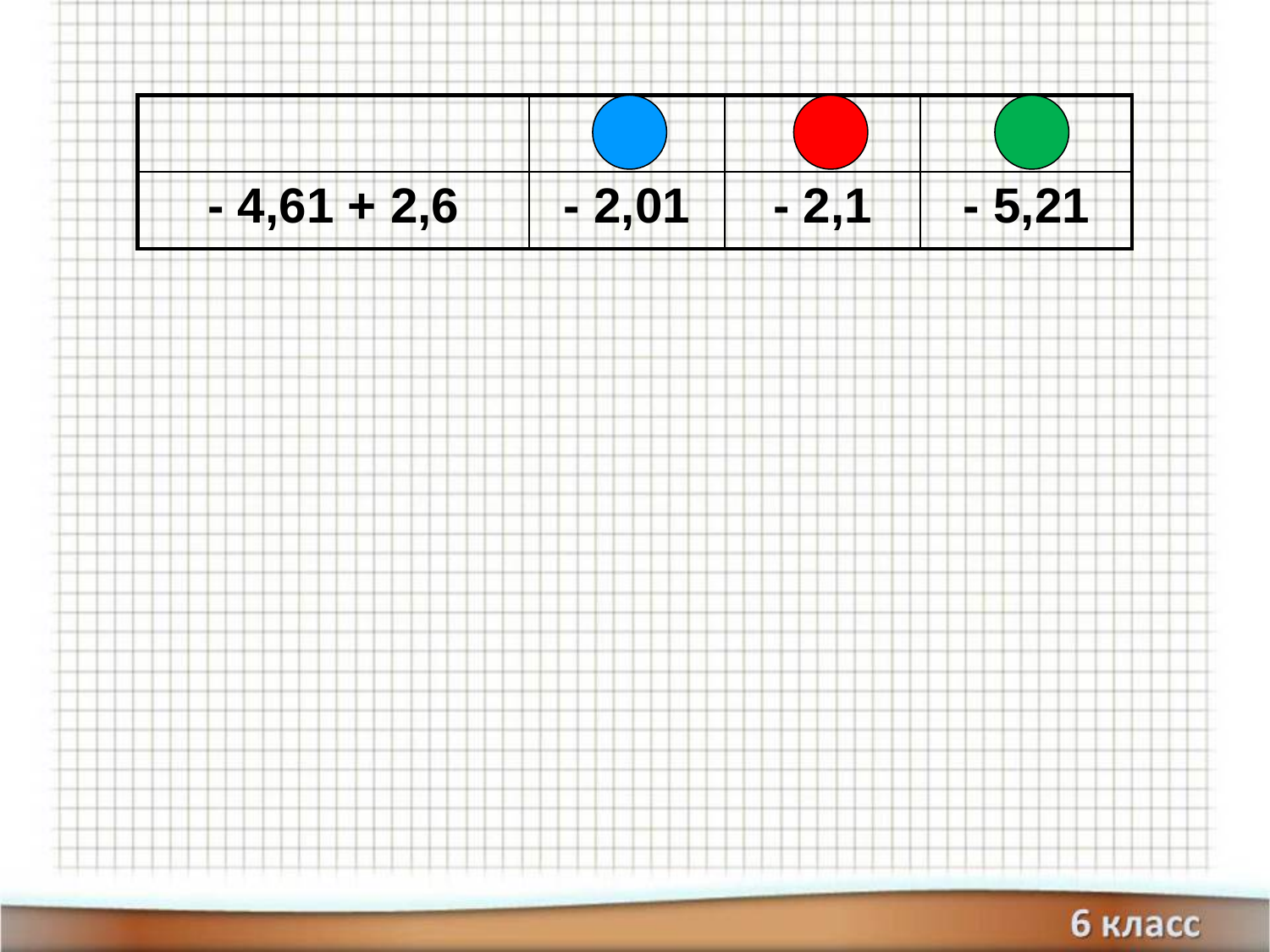

|  |  |  |  |
| --- | --- | --- | --- |
| - 4,61 + 2,6 | - 2,01 | - 2,1 | - 5,21 |